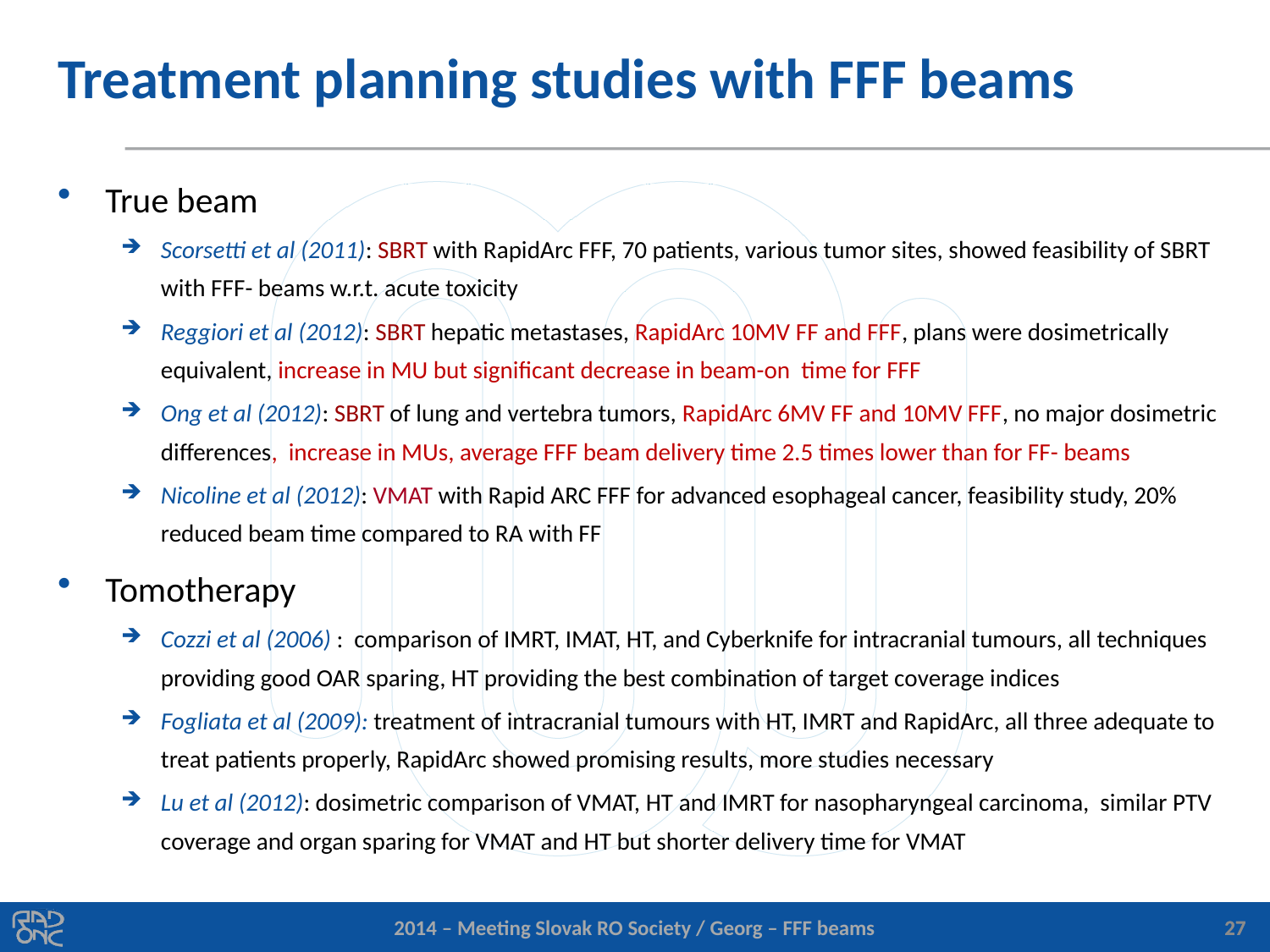

Treatment planning studies with FFF beams
True beam
Scorsetti et al (2011): SBRT with RapidArc FFF, 70 patients, various tumor sites, showed feasibility of SBRT with FFF- beams w.r.t. acute toxicity
Reggiori et al (2012): SBRT hepatic metastases, RapidArc 10MV FF and FFF, plans were dosimetrically equivalent, increase in MU but significant decrease in beam-on  time for FFF
Ong et al (2012): SBRT of lung and vertebra tumors, RapidArc 6MV FF and 10MV FFF, no major dosimetric differences,  increase in MUs, average FFF beam delivery time 2.5 times lower than for FF- beams
Nicoline et al (2012): VMAT with Rapid ARC FFF for advanced esophageal cancer, feasibility study, 20% reduced beam time compared to RA with FF
Tomotherapy
Cozzi et al (2006) :  comparison of IMRT, IMAT, HT, and Cyberknife for intracranial tumours, all techniques providing good OAR sparing, HT providing the best combination of target coverage indices
Fogliata et al (2009): treatment of intracranial tumours with HT, IMRT and RapidArc, all three adequate to treat patients properly, RapidArc showed promising results, more studies necessary
Lu et al (2012): dosimetric comparison of VMAT, HT and IMRT for nasopharyngeal carcinoma,  similar PTV coverage and organ sparing for VMAT and HT but shorter delivery time for VMAT
27
27